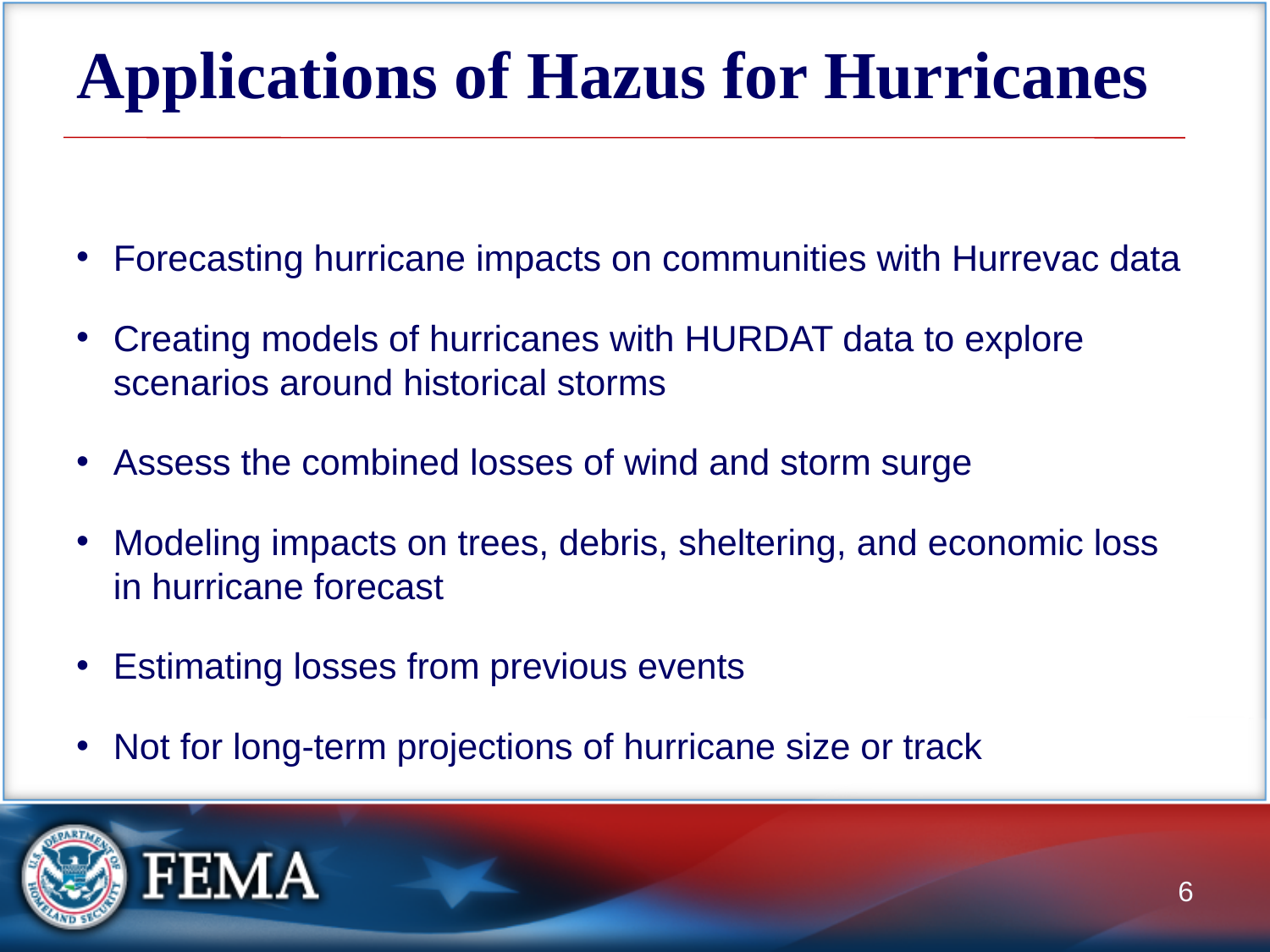

# Applications of Hazus for Hurricanes

Forecasting hurricane impacts on communities with Hurrevac data
Creating models of hurricanes with HURDAT data to explore scenarios around historical storms
Assess the combined losses of wind and storm surge
Modeling impacts on trees, debris, sheltering, and economic loss in hurricane forecast
Estimating losses from previous events
Not for long-term projections of hurricane size or track
6